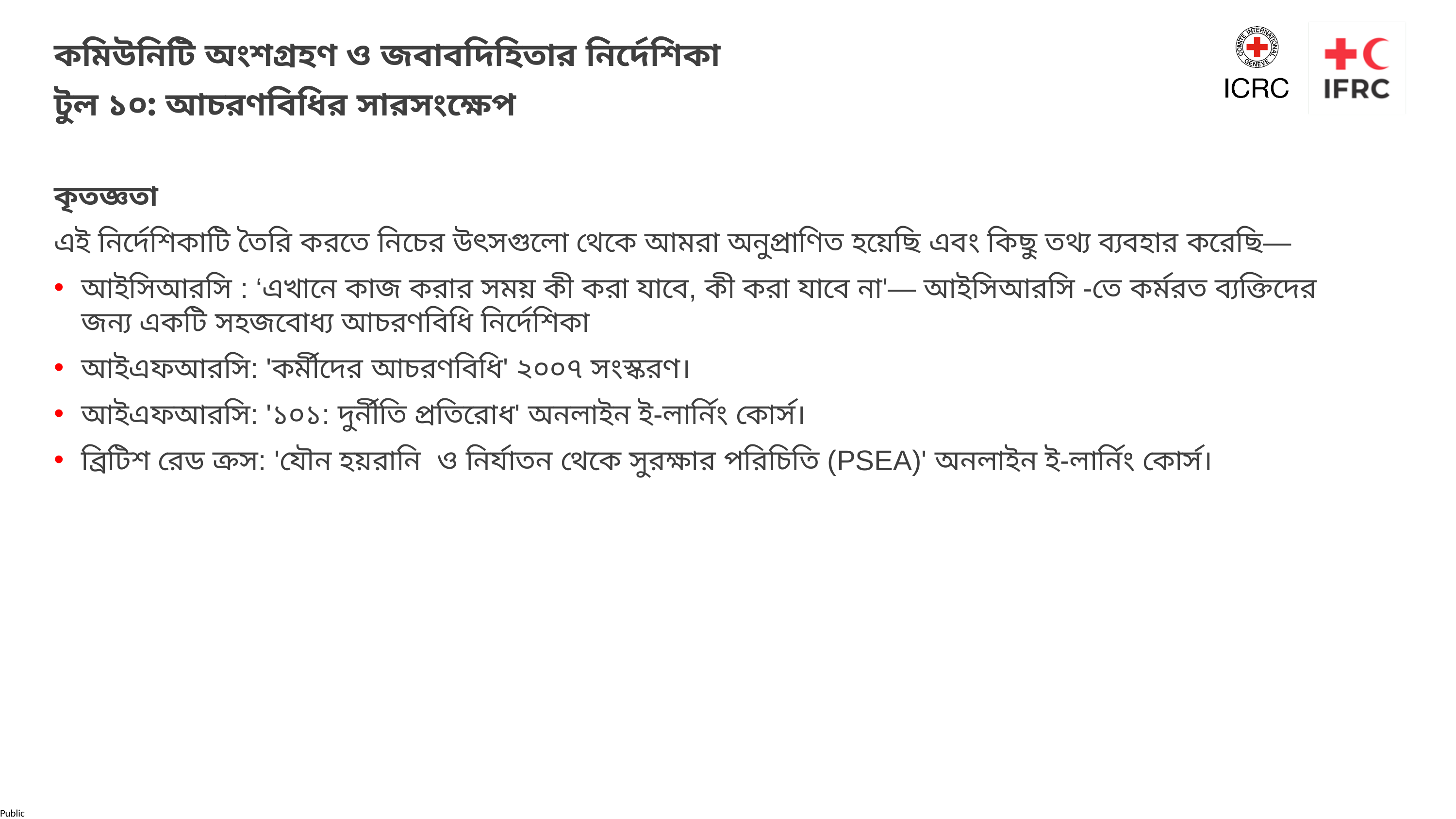

কমিউনিটি অংশগ্রহণ ও জবাবদিহিতার নির্দেশিকা
টুল ১০: আচরণবিধির সারসংক্ষেপ
কৃতজ্ঞতা
এই নির্দেশিকাটি তৈরি করতে নিচের উৎসগুলো থেকে আমরা অনুপ্রাণিত হয়েছি এবং কিছু তথ্য ব্যবহার করেছি—
আইসিআরসি : ‘এখানে কাজ করার সময় কী করা যাবে, কী করা যাবে না'— আইসিআরসি -তে কর্মরত ব্যক্তিদের জন্য একটি সহজবোধ্য আচরণবিধি নির্দেশিকা
আইএফআরসি: 'কর্মীদের আচরণবিধি' ২০০৭ সংস্করণ।
আইএফআরসি: '১০১: দুর্নীতি প্রতিরোধ' অনলাইন ই-লার্নিং কোর্স।
ব্রিটিশ রেড ক্রস: 'যৌন হয়রানি  ও নির্যাতন থেকে সুরক্ষার পরিচিতি (PSEA)' অনলাইন ই-লার্নিং কোর্স।